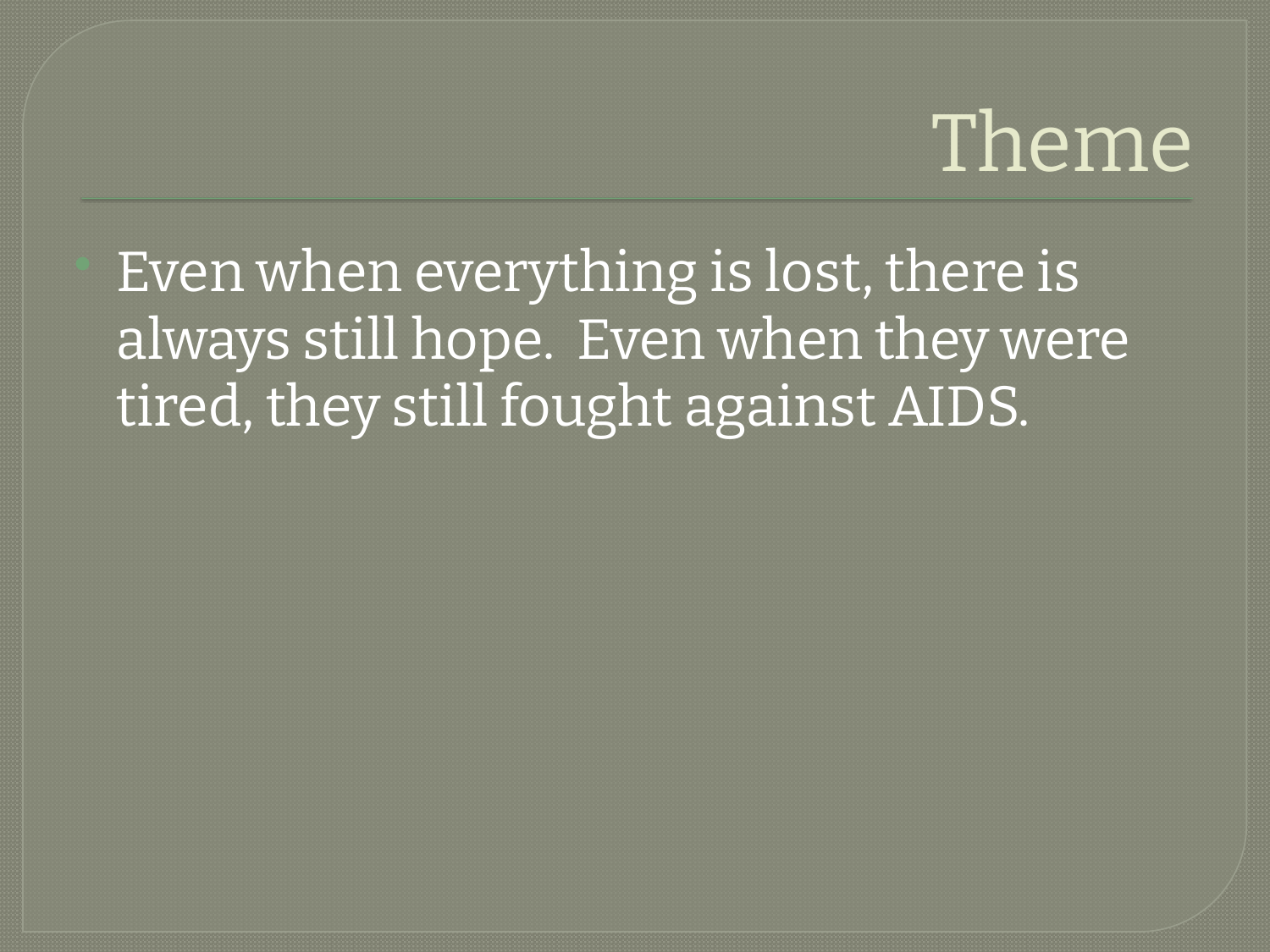

# Theme
Even when everything is lost, there is always still hope.  Even when they were tired, they still fought against AIDS.